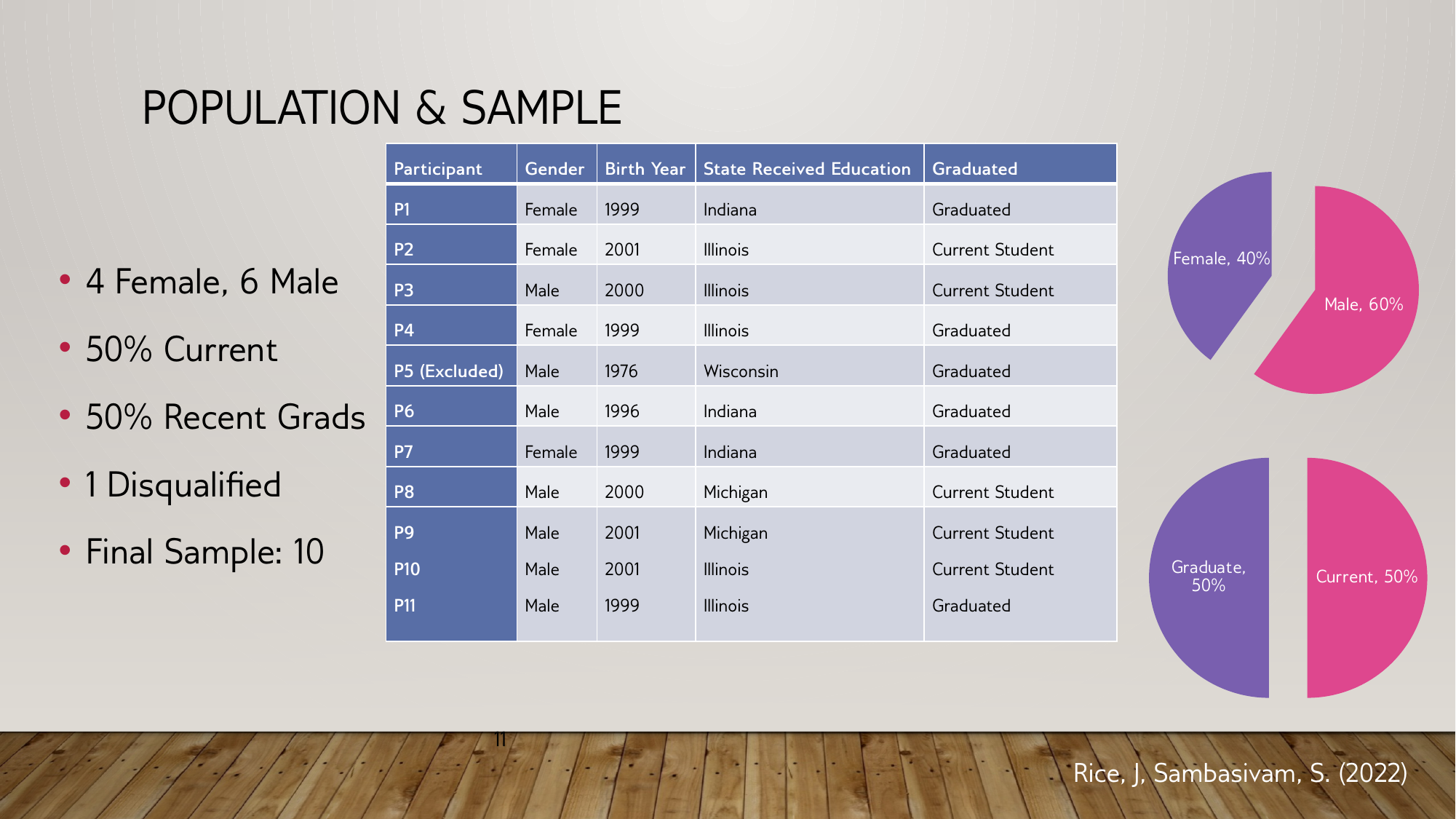

Population & sample

### Chart

| Category | Participants |
|---|---|
| Male | 60.0 |
| Female | 40.0 |
| Participant | Gender | Birth Year | State Received Education | Graduated |
| --- | --- | --- | --- | --- |
| P1 | Female | 1999 | Indiana | Graduated |
| P2 | Female | 2001 | Illinois | Current Student |
| P3 | Male | 2000 | Illinois | Current Student |
| P4 | Female | 1999 | Illinois | Graduated |
| P5 (Excluded) | Male | 1976 | Wisconsin | Graduated |
| P6 | Male | 1996 | Indiana | Graduated |
| P7 | Female | 1999 | Indiana | Graduated |
| P8 | Male | 2000 | Michigan | Current Student |
| P9 P10 P11 | Male Male Male | 2001 2001 1999 | Michigan Illinois Illinois | Current Student Current Student Graduated |
4 Female, 6 Male
50% Current
50% Recent Grads
1 Disqualified
Final Sample: 10

### Chart

| Category | Participants |
|---|---|
| Current | 50.0 |
| Graduate | 50.0 |
11
Rice, J, Sambasivam, S. (2022)